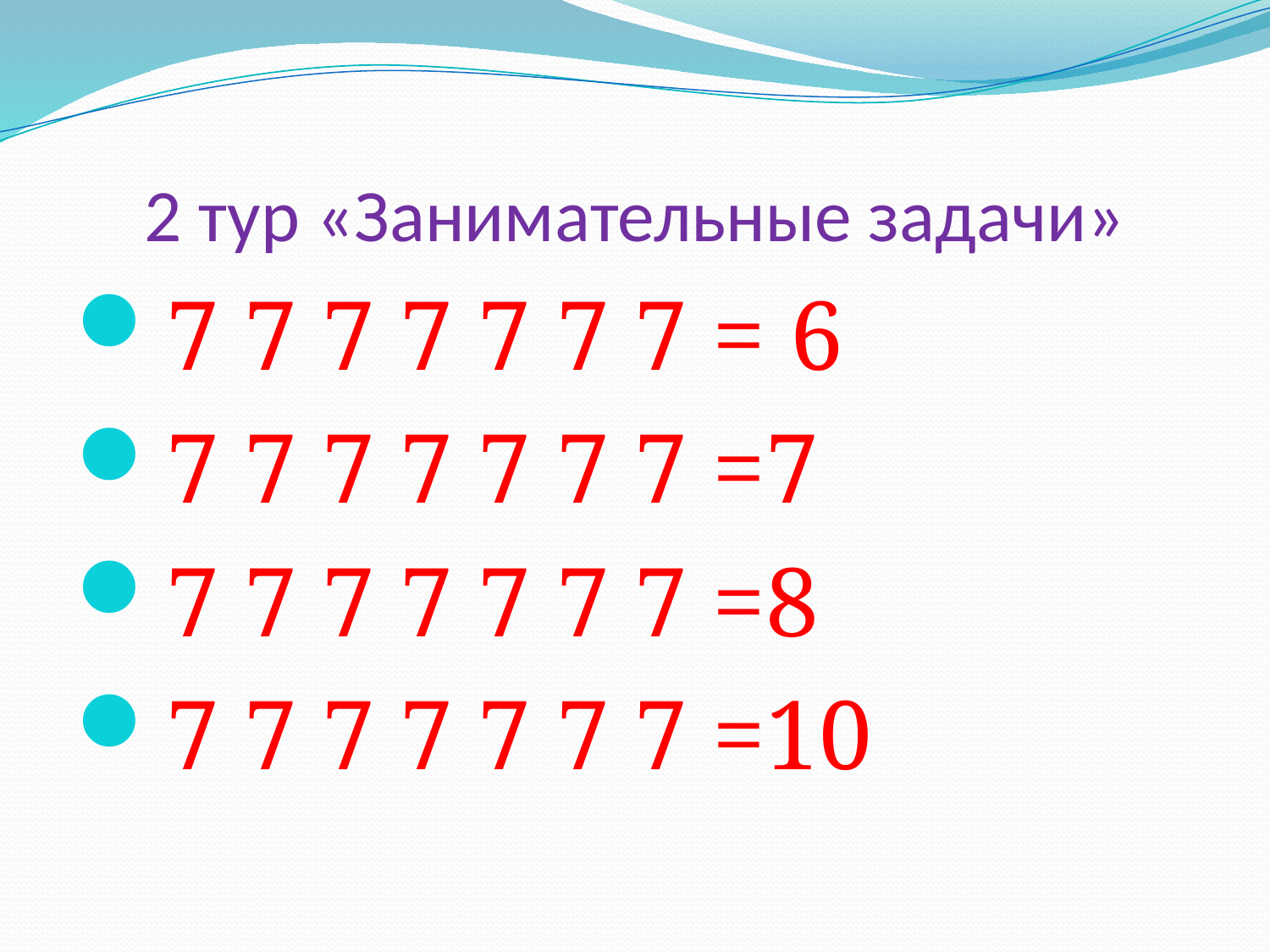

# 2 тур «Занимательные задачи»
7 7 7 7 7 7 7 = 6
7 7 7 7 7 7 7 =7
7 7 7 7 7 7 7 =8
7 7 7 7 7 7 7 =10